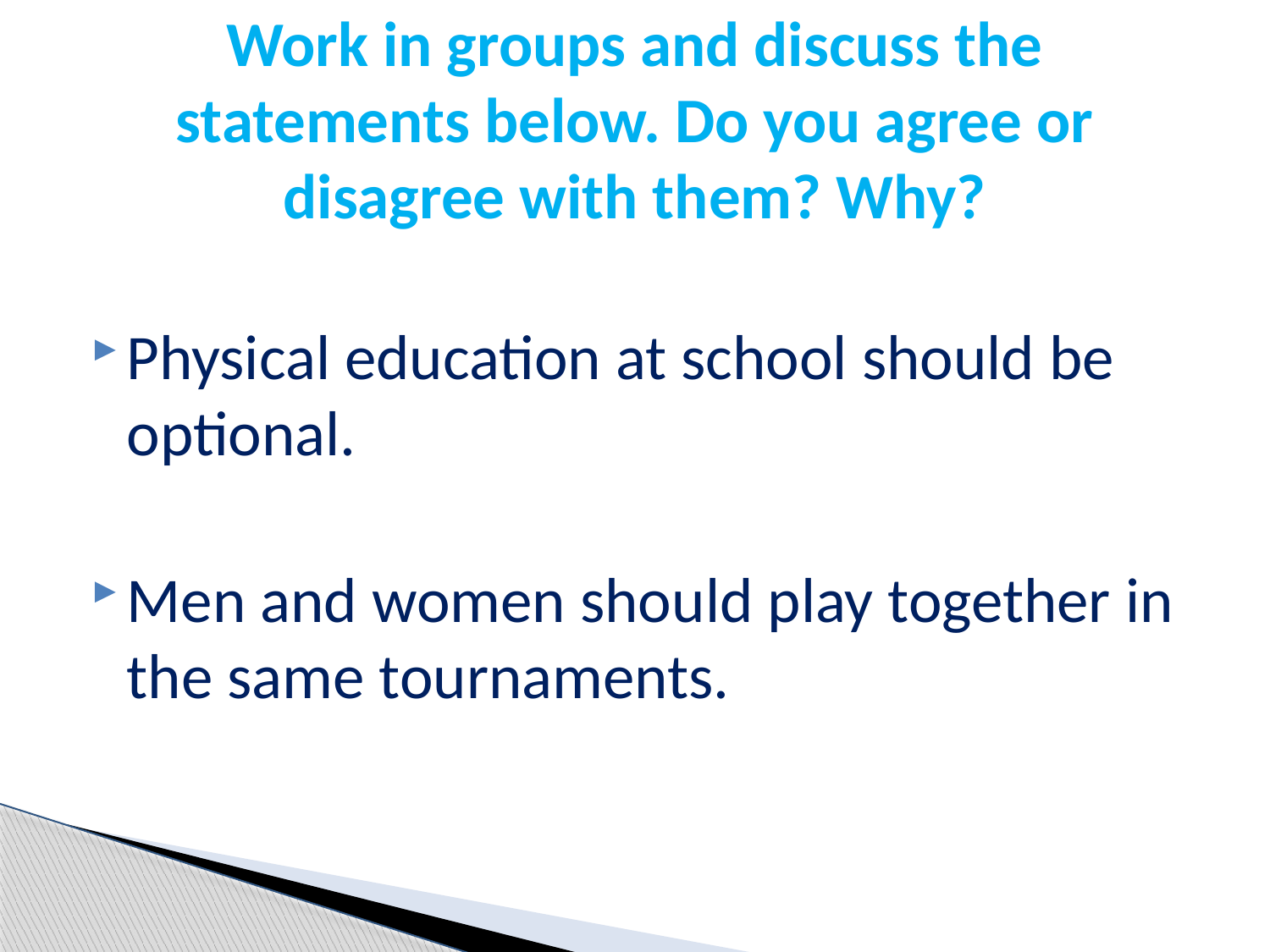

# Work in groups and discuss the statements below. Do you agree or disagree with them? Why?

Physical education at school should be optional.

Men and women should play together in the same tournaments.